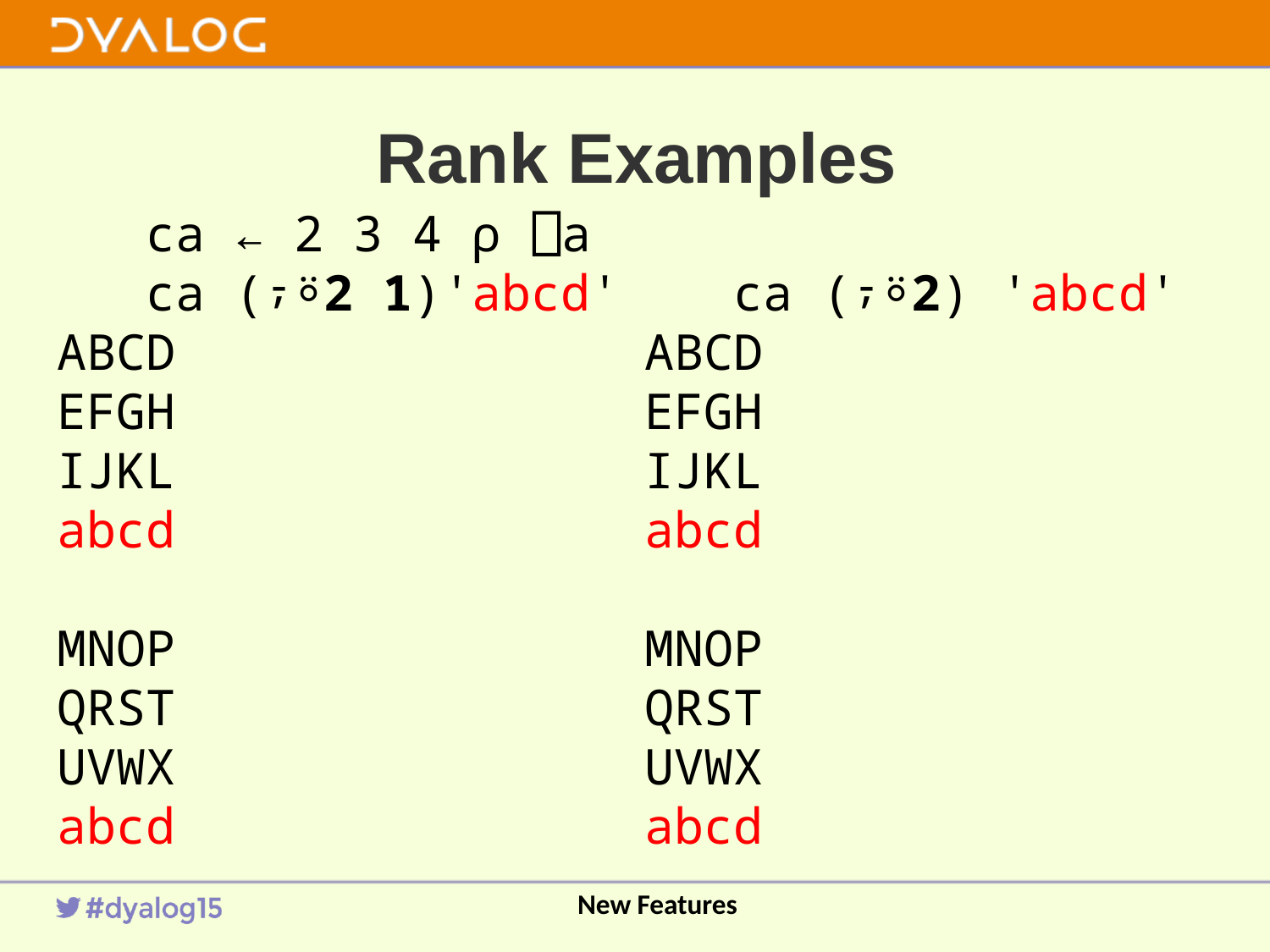

# Rank Examples
   ca ← 2 3 4 ⍴ ⎕a
   ca (⍪⍤2 1)'abcd'
ABCD
EFGH
IJKL
abcd

MNOP
QRST
UVWX
abcd

   ca (⍪⍤2) 'abcd'
ABCD
EFGH
IJKL
abcd

MNOP
QRST
UVWX
abcd

New Features